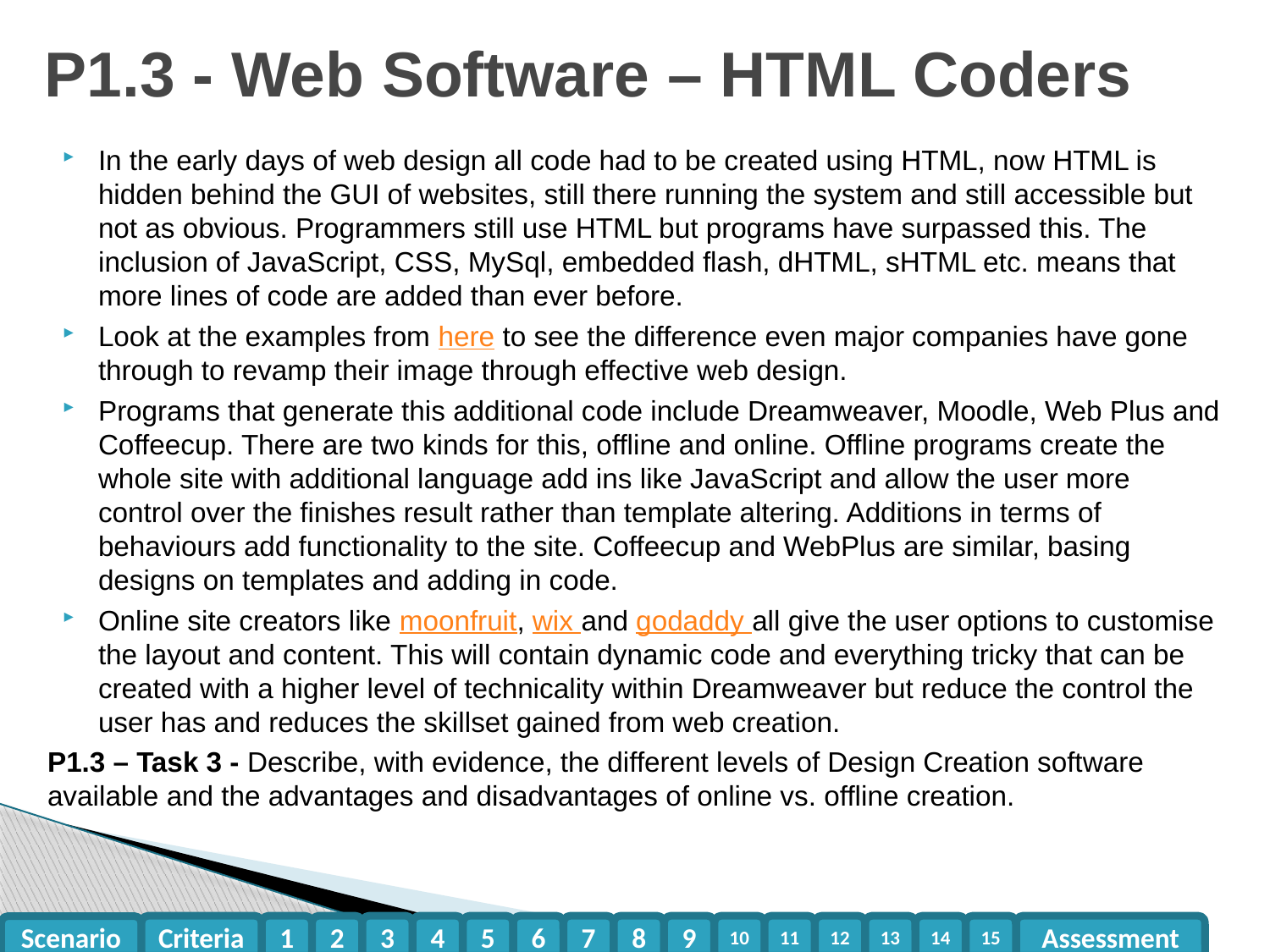

# P1.3 - Web Software – HTML Coders
In the early days of web design all code had to be created using HTML, now HTML is hidden behind the GUI of websites, still there running the system and still accessible but not as obvious. Programmers still use HTML but programs have surpassed this. The inclusion of JavaScript, CSS, MySql, embedded flash, dHTML, sHTML etc. means that more lines of code are added than ever before.
Look at the examples from here to see the difference even major companies have gone through to revamp their image through effective web design.
Programs that generate this additional code include Dreamweaver, Moodle, Web Plus and Coffeecup. There are two kinds for this, offline and online. Offline programs create the whole site with additional language add ins like JavaScript and allow the user more control over the finishes result rather than template altering. Additions in terms of behaviours add functionality to the site. Coffeecup and WebPlus are similar, basing designs on templates and adding in code.
Online site creators like moonfruit, wix and godaddy all give the user options to customise the layout and content. This will contain dynamic code and everything tricky that can be created with a higher level of technicality within Dreamweaver but reduce the control the user has and reduces the skillset gained from web creation.
P1.3 – Task 3 - Describe, with evidence, the different levels of Design Creation software available and the advantages and disadvantages of online vs. offline creation.